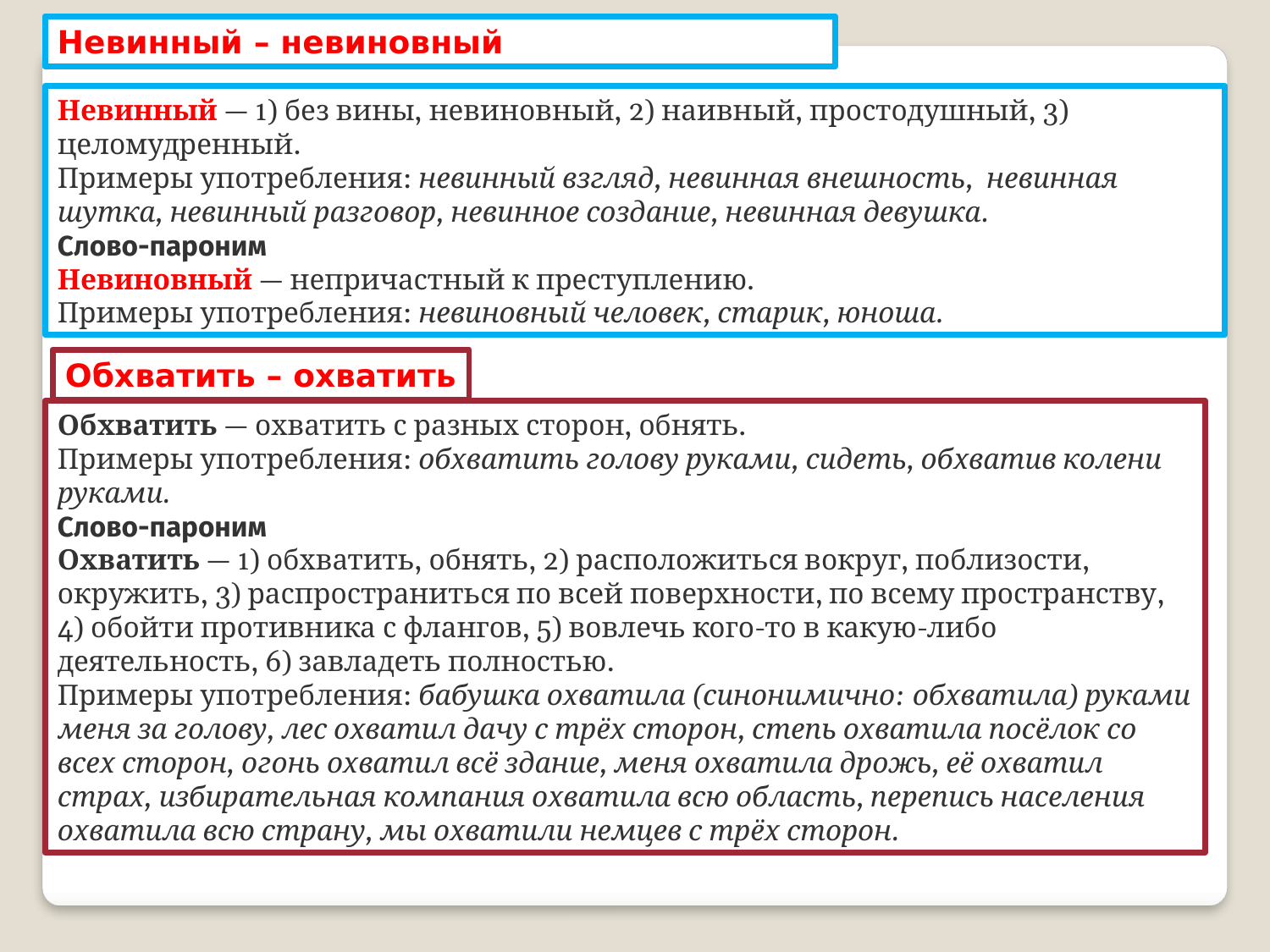

Невинный – невиновный
Невинный — 1) без вины, невиновный, 2) наивный, простодушный, 3) целомудренный.
Примеры употребления: невинный взгляд, невинная внешность,  невинная шутка, невинный разговор, невинное создание, невинная девушка.
Слово-пароним
Невиновный — непричастный к преступлению.
Примеры употребления: невиновный человек, старик, юноша.
Обхватить – охватить
Обхватить — охватить с разных сторон, обнять.
Примеры употребления: обхватить голову руками, сидеть, обхватив колени руками.
Слово-пароним
Охватить — 1) обхватить, обнять, 2) расположиться вокруг, поблизости, окружить, 3) распространиться по всей поверхности, по всему пространству, 4) обойти противника с флангов, 5) вовлечь кого-то в какую-либо деятельность, 6) завладеть полностью.
Примеры употребления: бабушка охватила (синонимично: обхватила) руками меня за голову, лес охватил дачу с трёх сторон, степь охватила посёлок со всех сторон, огонь охватил всё здание, меня охватила дрожь, её охватил страх, избирательная компания охватила всю область, перепись населения охватила всю страну, мы охватили немцев с трёх сторон.